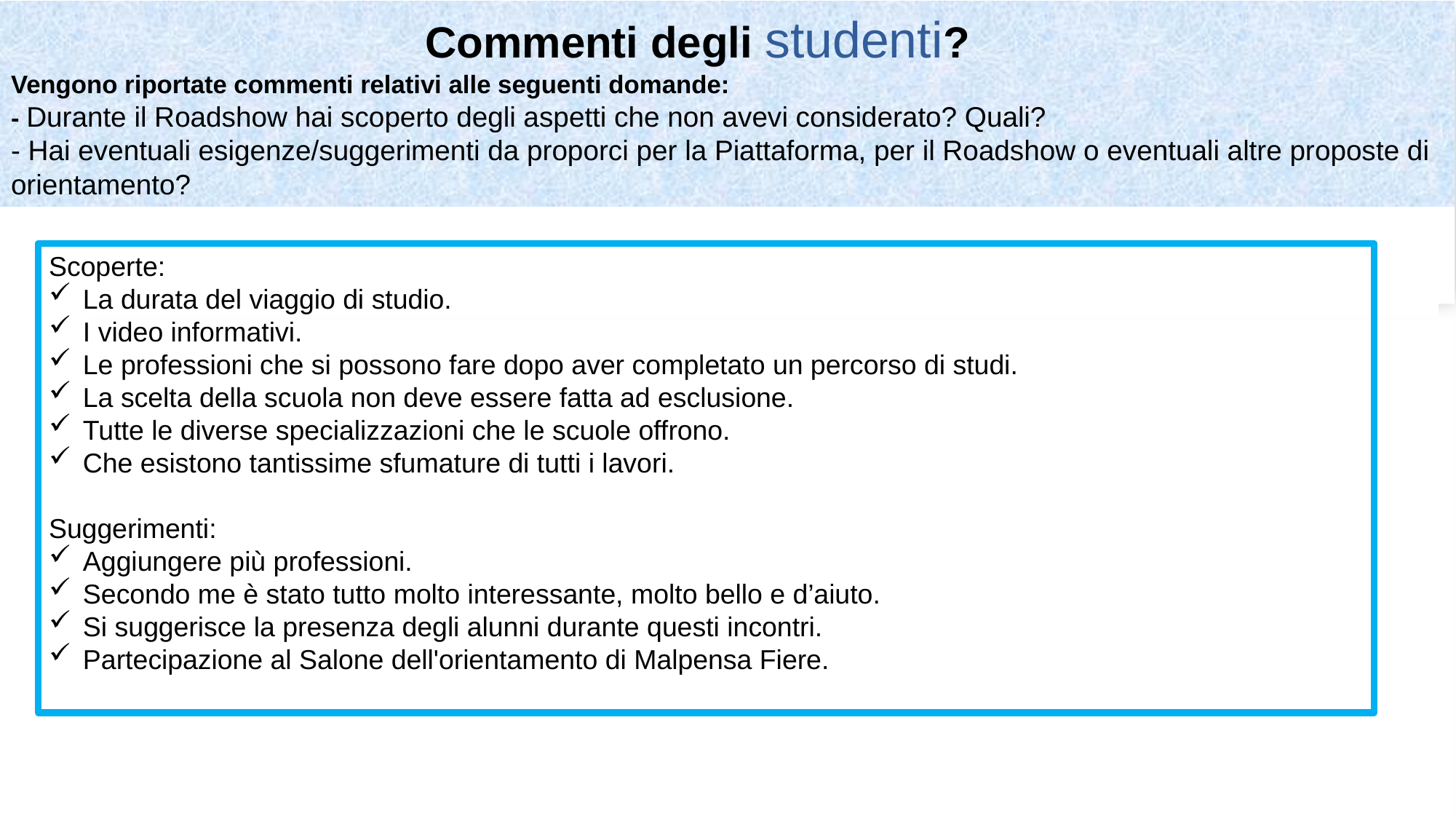

# Commenti degli studenti? Vengono riportate commenti relativi alle seguenti domande: - Durante il Roadshow hai scoperto degli aspetti che non avevi considerato? Quali? - Hai eventuali esigenze/suggerimenti da proporci per la Piattaforma, per il Roadshow o eventuali altre proposte di orientamento?
Scoperte:
La durata del viaggio di studio.
I video informativi.
Le professioni che si possono fare dopo aver completato un percorso di studi.
La scelta della scuola non deve essere fatta ad esclusione.
Tutte le diverse specializzazioni che le scuole offrono.
Che esistono tantissime sfumature di tutti i lavori.

Suggerimenti:
Aggiungere più professioni.
Secondo me è stato tutto molto interessante, molto bello e d’aiuto.
Si suggerisce la presenza degli alunni durante questi incontri.
Partecipazione al Salone dell'orientamento di Malpensa Fiere.